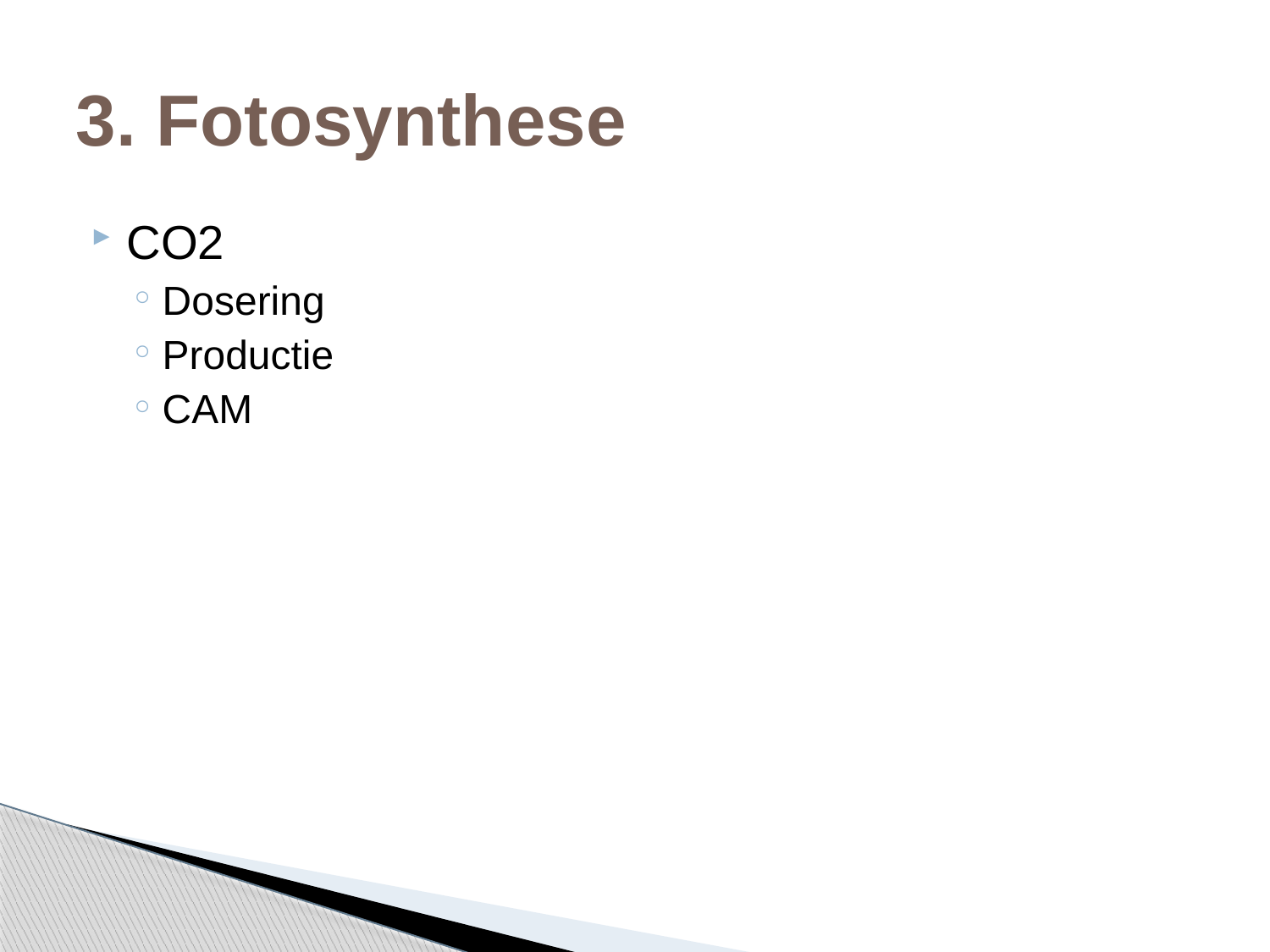

# 3. Fotosynthese
CO2
Dosering
Productie
CAM